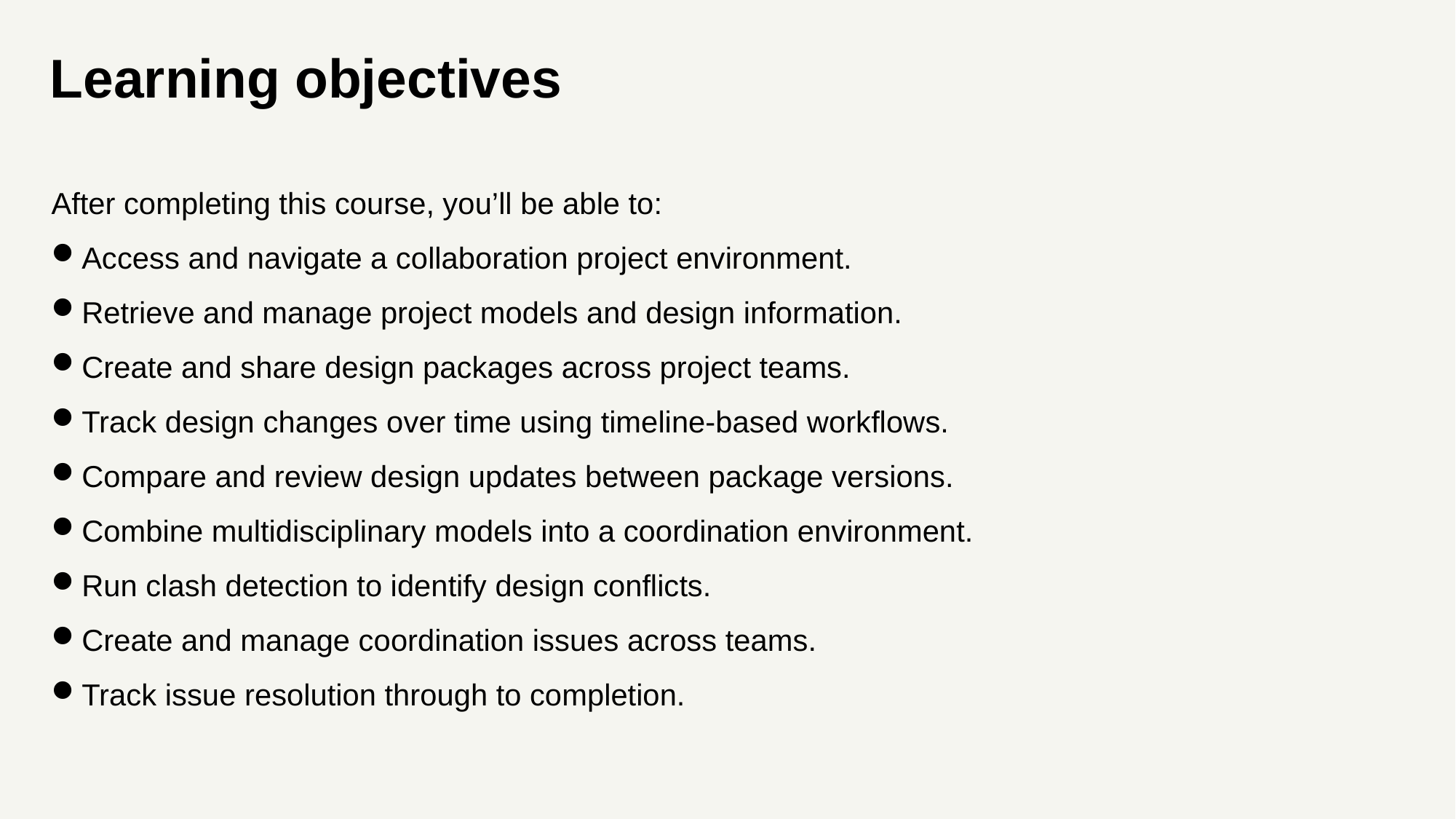

# Learning objectives
After completing this course, you’ll be able to:
Access and navigate a collaboration project environment.
Retrieve and manage project models and design information.
Create and share design packages across project teams.
Track design changes over time using timeline-based workflows.
Compare and review design updates between package versions.
Combine multidisciplinary models into a coordination environment.
Run clash detection to identify design conflicts.
Create and manage coordination issues across teams.
Track issue resolution through to completion.